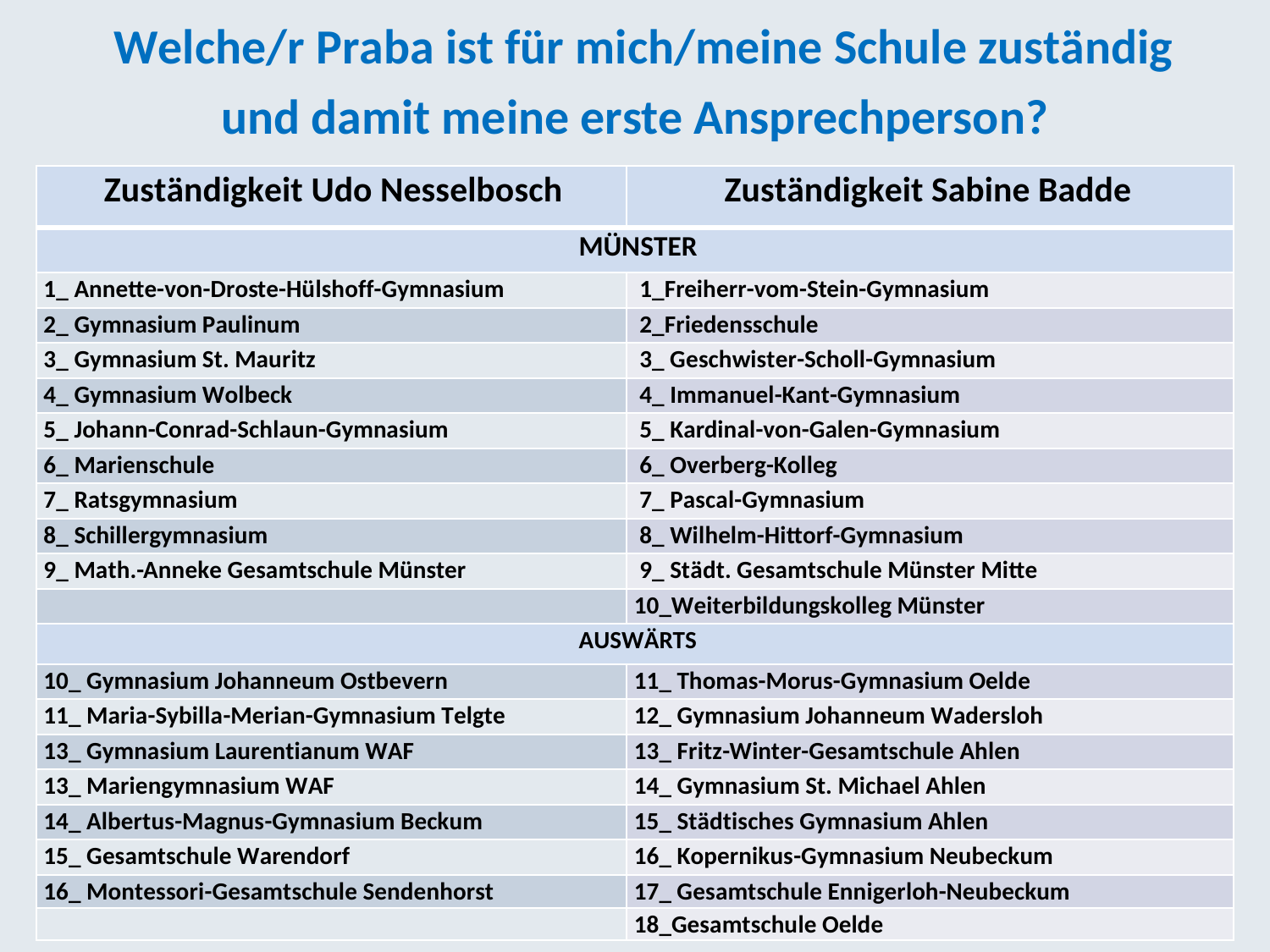

Welche/r Praba ist für mich/meine Schule zuständig
und damit meine erste Ansprechperson?

Zuständigkeit Udo Nesselbosch
Zuständigkeit Sabine Badde

MÜNSTER

1_ Annette-von-Droste-Hülshoff-Gymnasium
1_Freiherr-vom-Stein-Gymnasium

2_ Gymnasium Paulinum
2_Friedensschule

3_ Gymnasium St. Mauritz
3_ Geschwister-Scholl-Gymnasium

4_ Gymnasium Wolbeck
4_ Immanuel-Kant-Gymnasium

5_ Johann-Conrad-Schlaun-Gymnasium
5_ Kardinal-von-Galen-Gymnasium

6_ Marienschule
6_ Overberg-Kolleg

7_ Ratsgymnasium
7_ Pascal-Gymnasium

8_ Schillergymnasium
8_ Wilhelm-Hittorf-Gymnasium

9_ Math.-Anneke Gesamtschule Münster
9_ Städt. Gesamtschule Münster Mitte

10_Weiterbildungskolleg Münster

AUSWÄRTS

10_ Gymnasium Johanneum Ostbevern
11_ Thomas-Morus-Gymnasium Oelde

11_ Maria-Sybilla-Merian-Gymnasium Telgte
12_ Gymnasium Johanneum Wadersloh

13_ Gymnasium Laurentianum WAF
13_ Fritz-Winter-Gesamtschule Ahlen

13_ Mariengymnasium WAF
14_ Gymnasium St. Michael Ahlen

14_ Albertus-Magnus-Gymnasium Beckum

15_ Städtisches Gymnasium Ahlen

15_ Gesamtschule Warendorf

16_ Kopernikus-Gymnasium Neubeckum

16_ Montessori-Gesamtschule Sendenhorst

17_ Gesamtschule Ennigerloh-Neubeckum

18_Gesamtschule Oelde